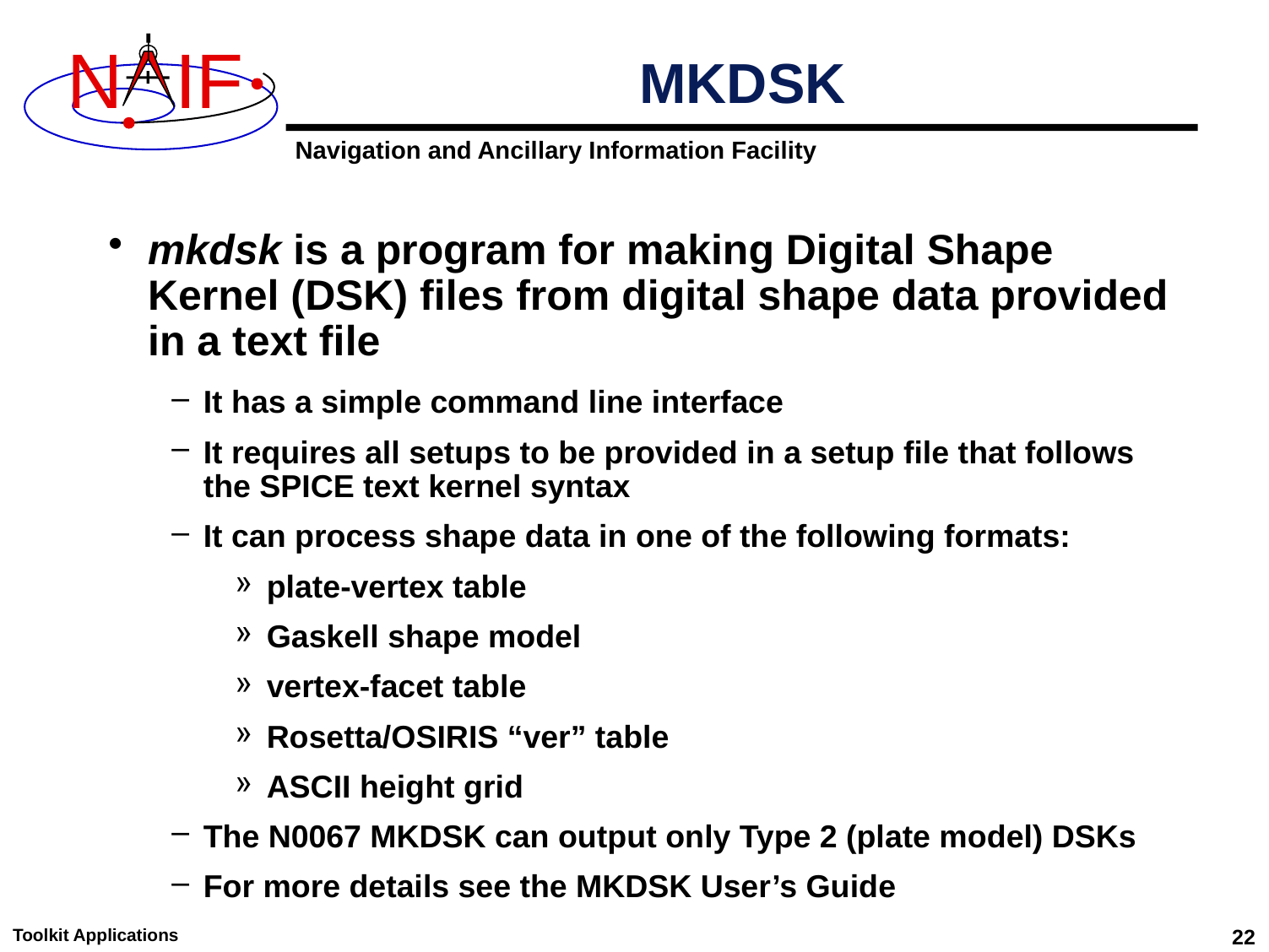

# MKDSK
mkdsk is a program for making Digital Shape Kernel (DSK) files from digital shape data provided in a text file
It has a simple command line interface
It requires all setups to be provided in a setup file that follows the SPICE text kernel syntax
It can process shape data in one of the following formats:
plate-vertex table
Gaskell shape model
vertex-facet table
Rosetta/OSIRIS “ver” table
ASCII height grid
The N0067 MKDSK can output only Type 2 (plate model) DSKs
For more details see the MKDSK User’s Guide

Toolkit Applications
22